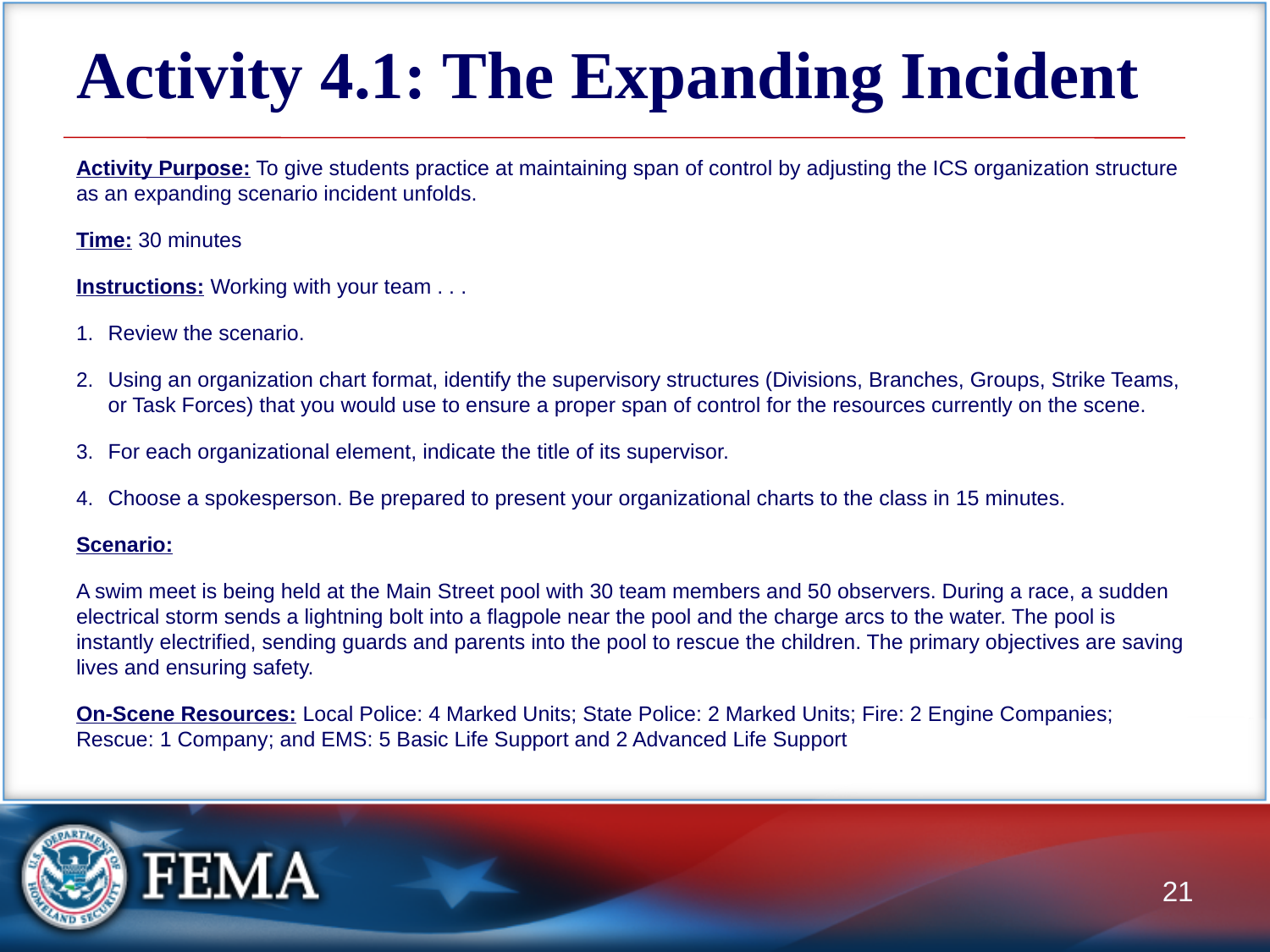

# Activity 4.1: The Expanding Incident
Activity Purpose: To give students practice at maintaining span of control by adjusting the ICS organization structure as an expanding scenario incident unfolds.
Time: 30 minutes
Instructions: Working with your team . . .
Review the scenario.
Using an organization chart format, identify the supervisory structures (Divisions, Branches, Groups, Strike Teams, or Task Forces) that you would use to ensure a proper span of control for the resources currently on the scene.
For each organizational element, indicate the title of its supervisor.
Choose a spokesperson. Be prepared to present your organizational charts to the class in 15 minutes.
Scenario:
A swim meet is being held at the Main Street pool with 30 team members and 50 observers. During a race, a sudden electrical storm sends a lightning bolt into a flagpole near the pool and the charge arcs to the water. The pool is instantly electrified, sending guards and parents into the pool to rescue the children. The primary objectives are saving lives and ensuring safety.
On-Scene Resources: Local Police: 4 Marked Units; State Police: 2 Marked Units; Fire: 2 Engine Companies; Rescue: 1 Company; and EMS: 5 Basic Life Support and 2 Advanced Life Support
21